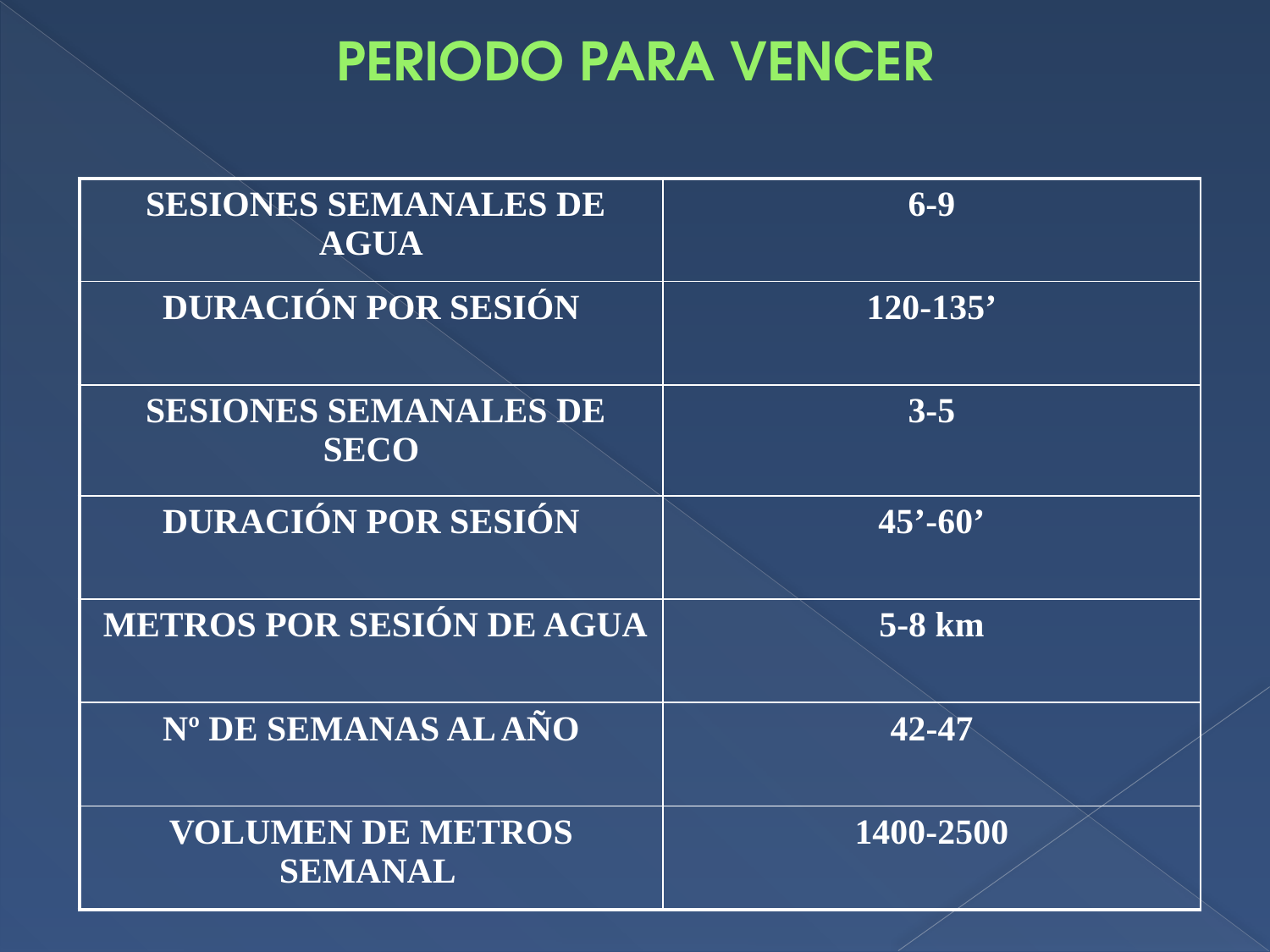

PERIODO PARA VENCER
| SESIONES SEMANALES DE AGUA | 6-9 |
| --- | --- |
| DURACIÓN POR SESIÓN | 120-135’ |
| SESIONES SEMANALES DE SECO | 3-5 |
| DURACIÓN POR SESIÓN | 45’-60’ |
| METROS POR SESIÓN DE AGUA | 5-8 km |
| Nº DE SEMANAS AL AÑO | 42-47 |
| VOLUMEN DE METROS SEMANAL | 1400-2500 |